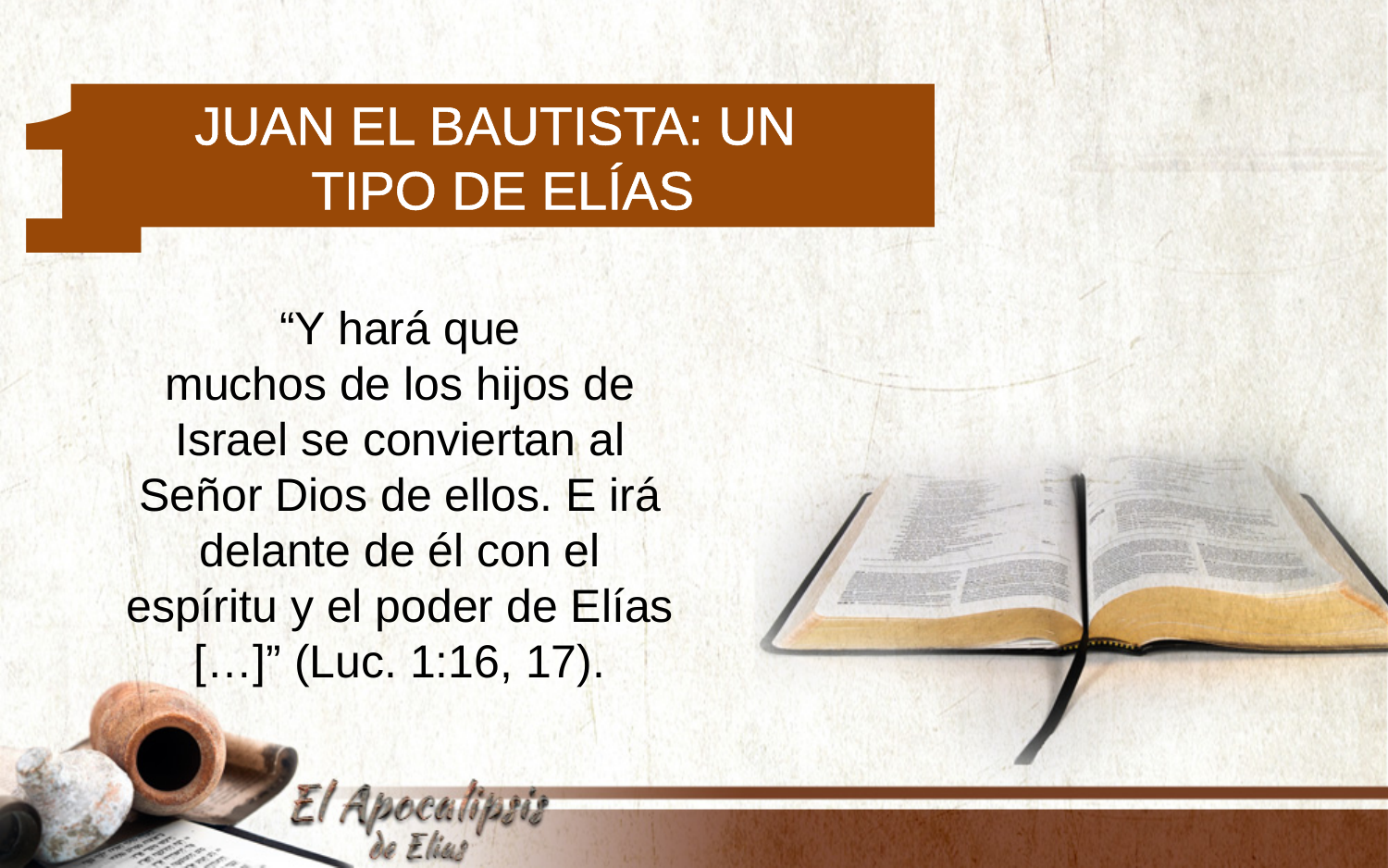

1
Juan el Bautista: Un
tipo de Elías
“Y hará que
muchos de los hijos de Israel se conviertan al Señor Dios de ellos. E irá
delante de él con el espíritu y el poder de Elías […]” (Luc. 1:16, 17).